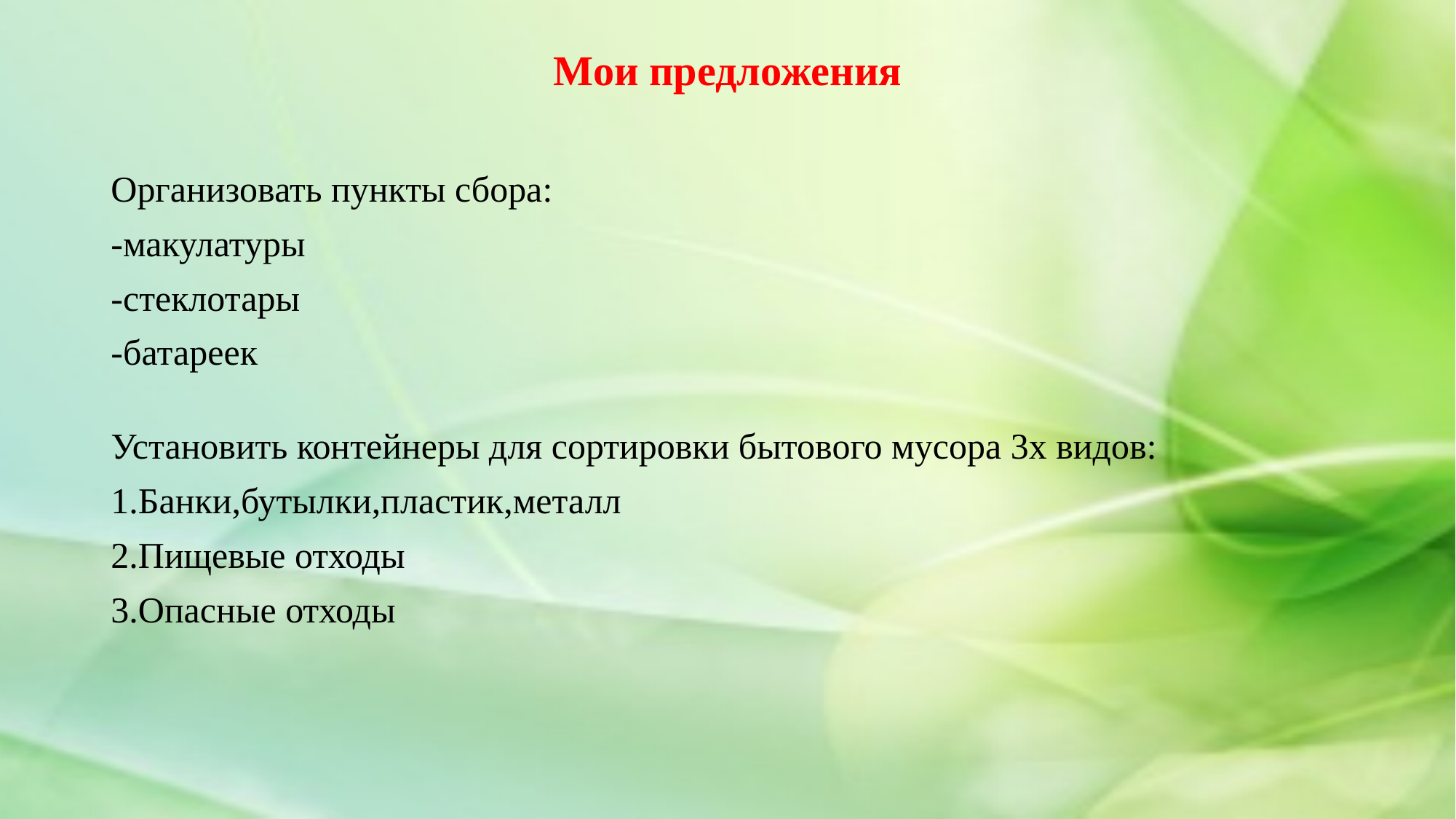

Мои предложения

Организовать пункты сбора:
-макулатуры
-стеклотары
-батареек
Установить контейнеры для сортировки бытового мусора 3х видов:
1.Банки,бутылки,пластик,металл
2.Пищевые отходы
3.Опасные отходы